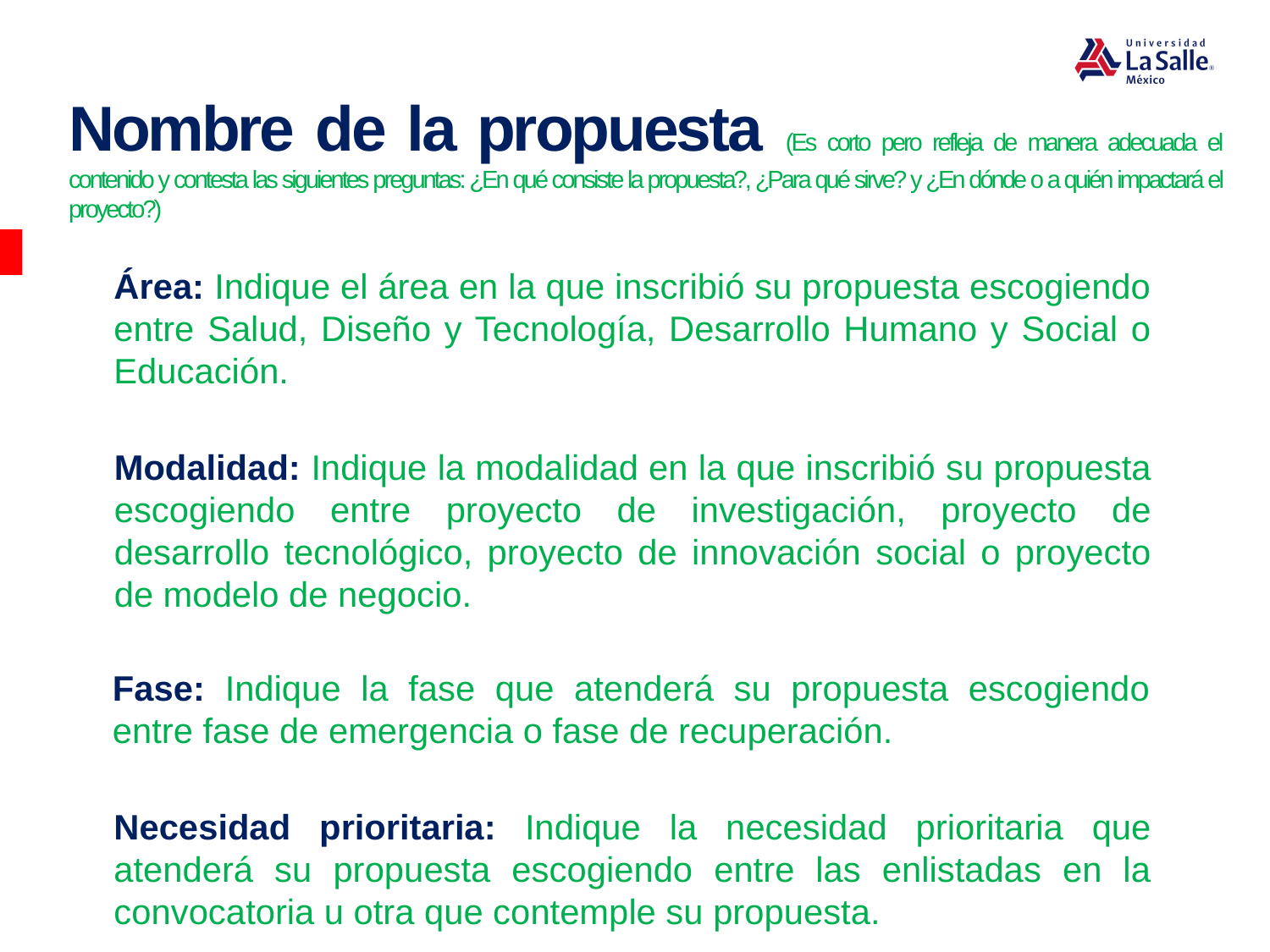

Nombre de la propuesta (Es corto pero refleja de manera adecuada el contenido y contesta las siguientes preguntas: ¿En qué consiste la propuesta?, ¿Para qué sirve? y ¿En dónde o a quién impactará el proyecto?)

Área: Indique el área en la que inscribió su propuesta escogiendo entre Salud, Diseño y Tecnología, Desarrollo Humano y Social o Educación.
Modalidad: Indique la modalidad en la que inscribió su propuesta escogiendo entre proyecto de investigación, proyecto de desarrollo tecnológico, proyecto de innovación social o proyecto de modelo de negocio.
Fase: Indique la fase que atenderá su propuesta escogiendo entre fase de emergencia o fase de recuperación.
Necesidad prioritaria: Indique la necesidad prioritaria que atenderá su propuesta escogiendo entre las enlistadas en la convocatoria u otra que contemple su propuesta.